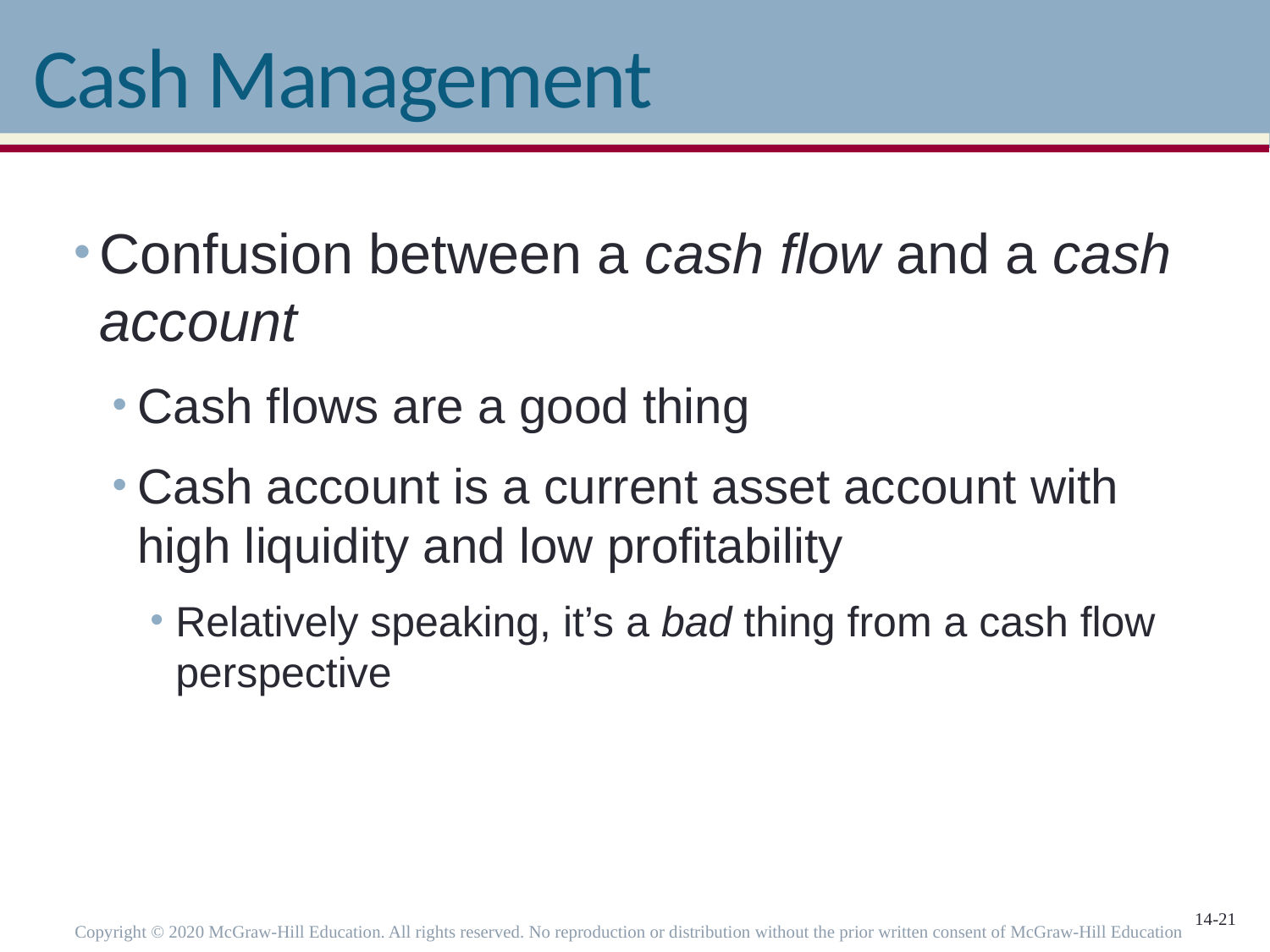

# Cash Management
Confusion between a cash flow and a cash account
Cash flows are a good thing
Cash account is a current asset account with high liquidity and low profitability
Relatively speaking, it’s a bad thing from a cash flow perspective
Copyright © 2020 McGraw-Hill Education. All rights reserved. No reproduction or distribution without the prior written consent of McGraw-Hill Education